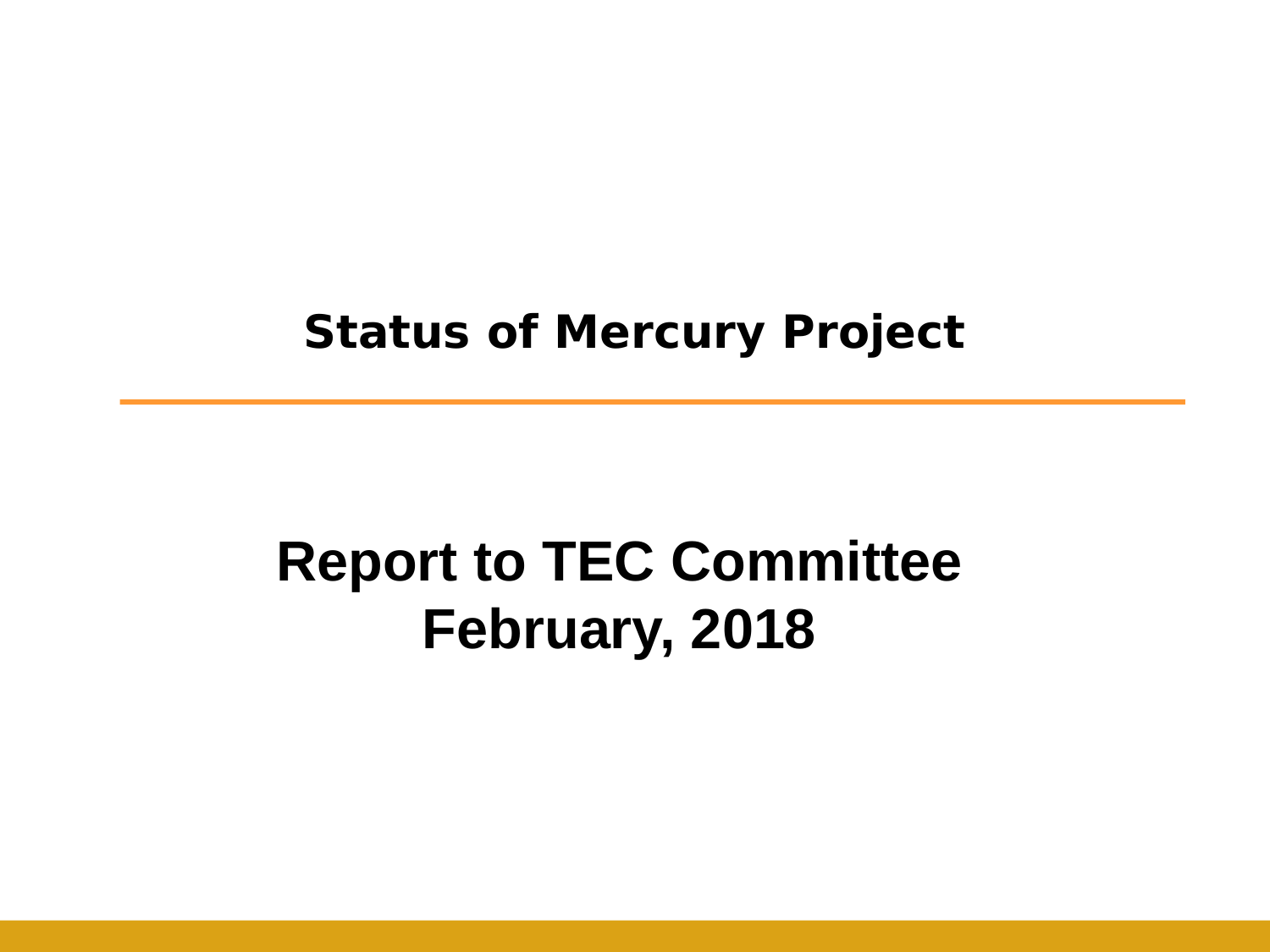

# Status of Mercury Project

Report to TEC Committee
February, 2018